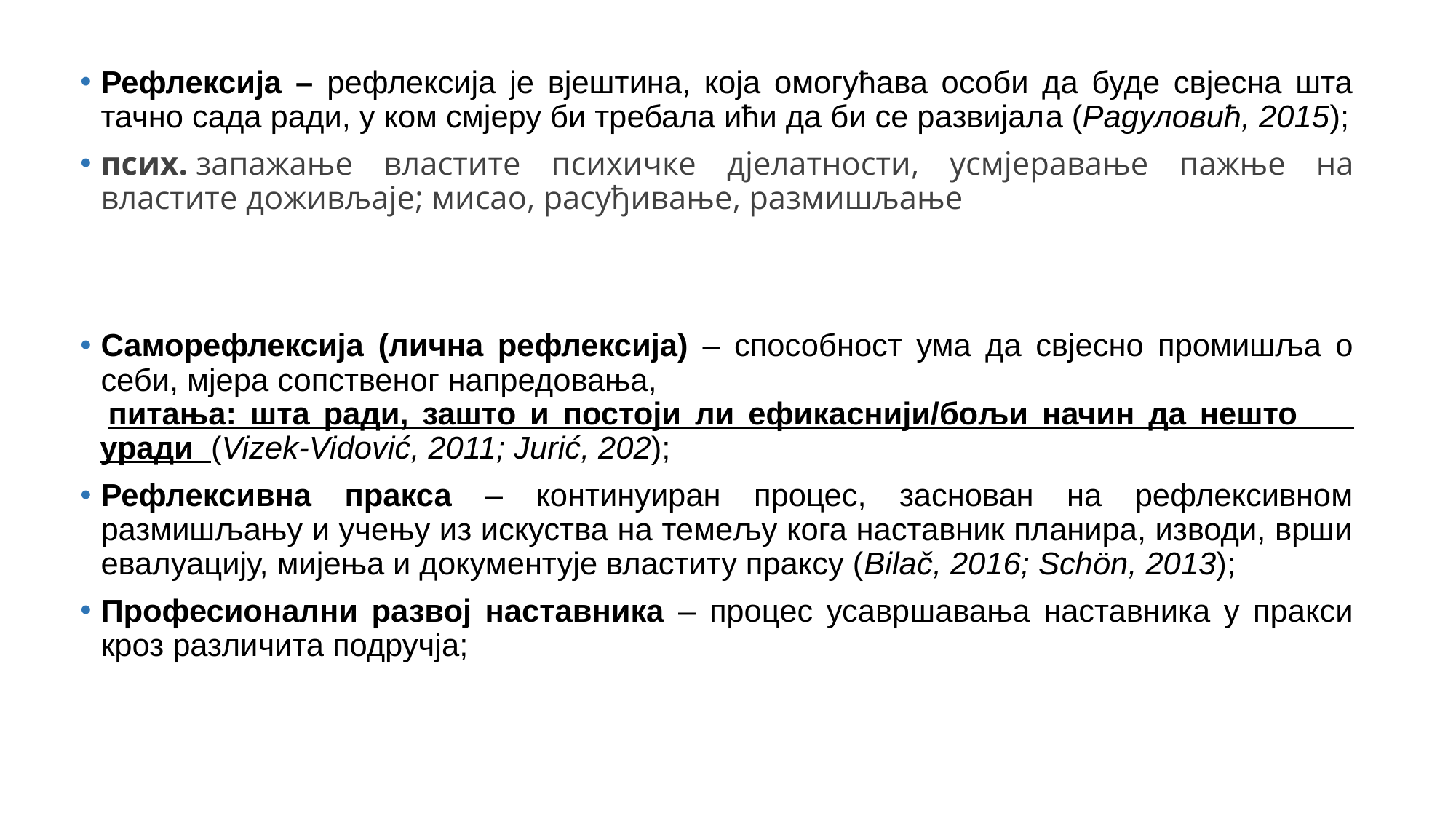

Рефлексија – рефлексија је вјештина, која омогућава особи да буде свјесна шта тачно сада ради, у ком смјеру би требала ићи да би се развијалa (Радуловић, 2015);
псих. запажање властите психичке дјелатности, усмјеравање пажње на властите доживљаје; мисао, расуђивање, размишљање

Саморефлексија (лична рефлексија) – способност ума да свјесно промишља о себи, мјера сопственог напредовања,
  питања: шта ради, зашто и постоји ли ефикаснији/бољи начин да нешто     уради  (Vizek-Vidović, 2011; Јurić, 202);
Рефлексивна пракса – континуиран процес, заснован на рефлексивном размишљању и учењу из искуства на темељу кога наставник планира, изводи, врши евалуацију, мијења и документује властиту праксу (Bilač, 2016; Schön, 2013);
Професионални развој наставника – процес усавршавања наставника у пракси кроз различита подручја;